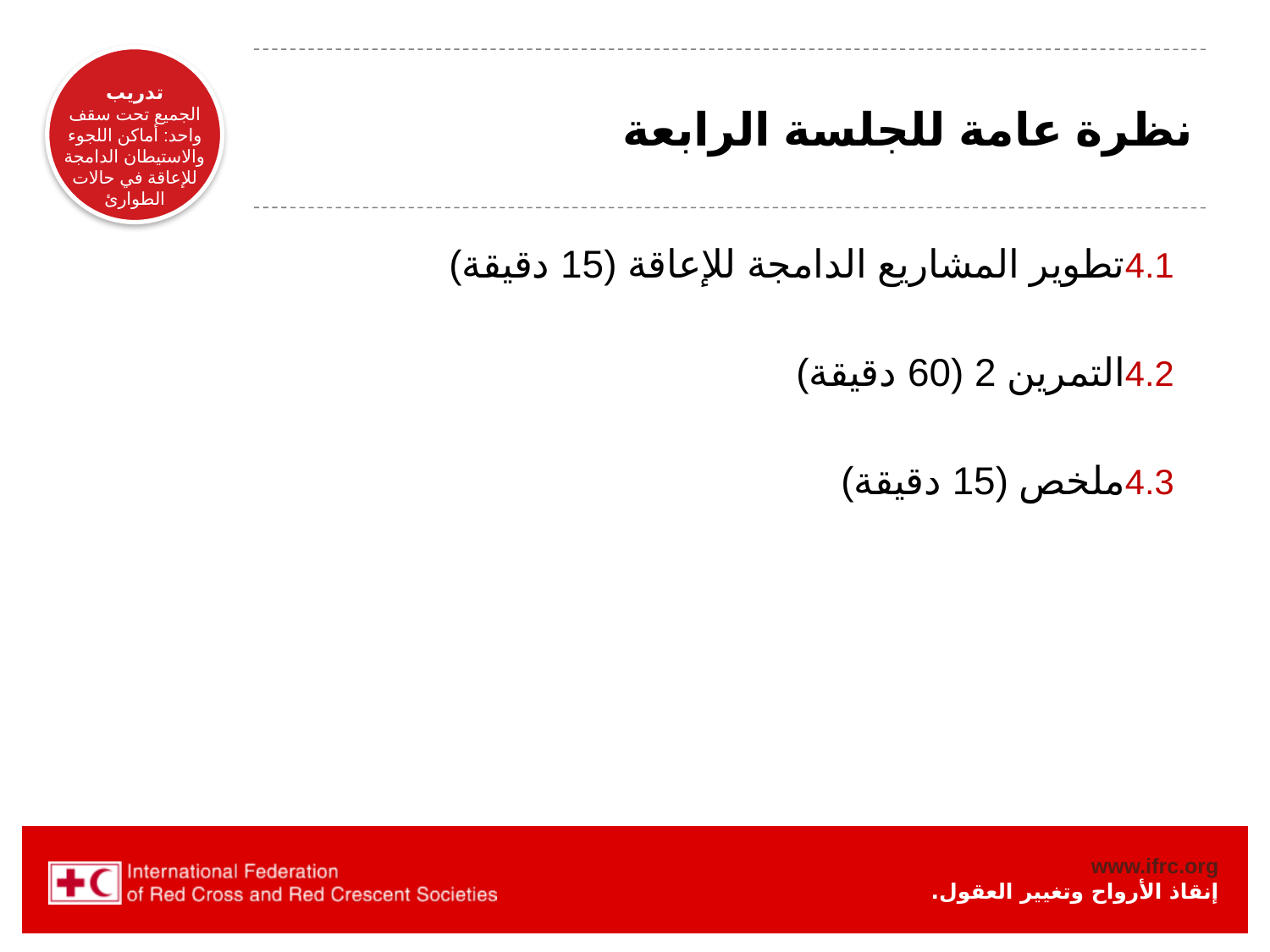

# نظرة عامة للجلسة الرابعة
  4.1تطوير المشاريع الدامجة للإعاقة (15 دقيقة)

  4.2التمرين 2 (60 دقيقة)

  4.3ملخص (15 دقيقة)